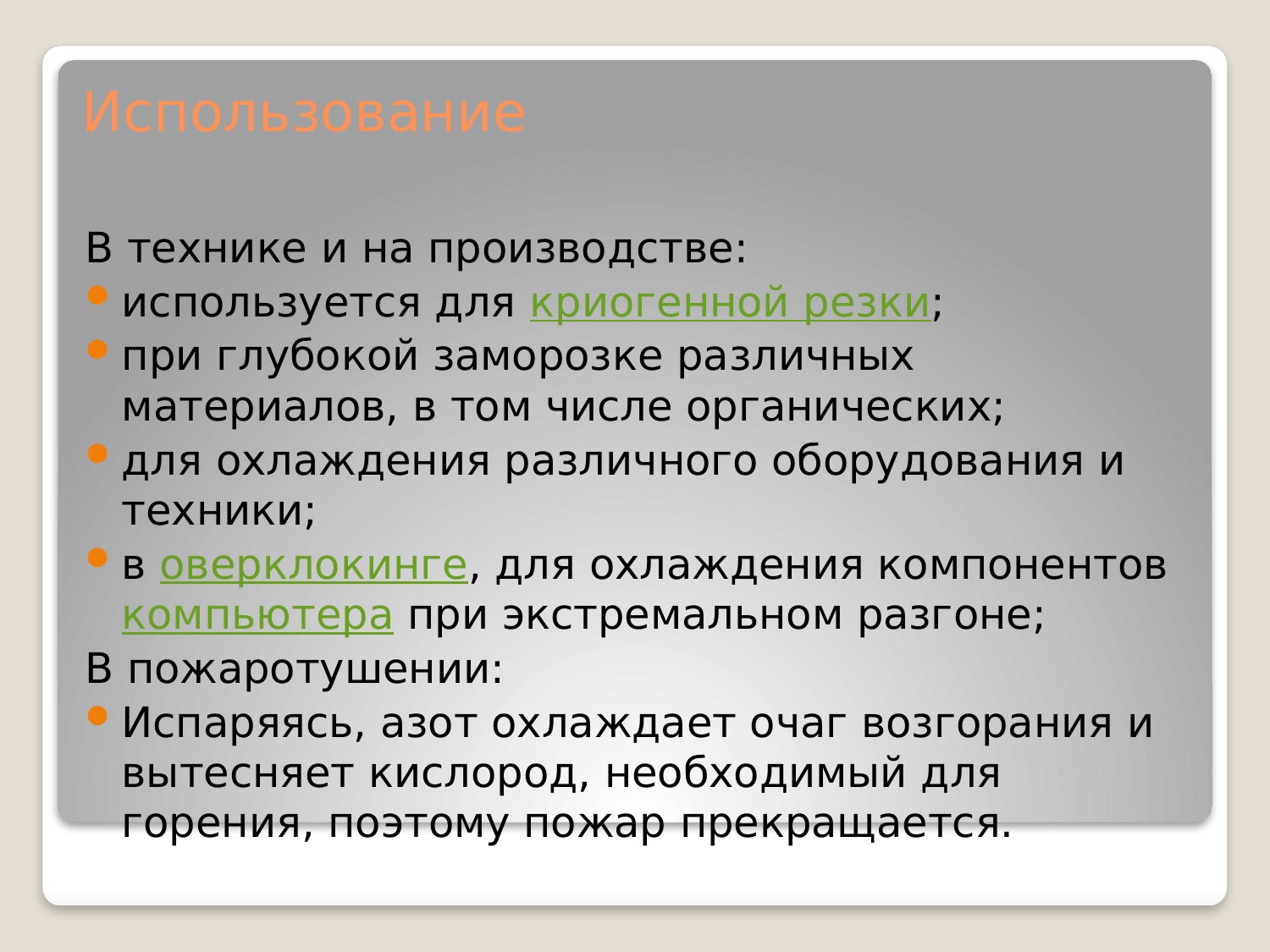

# Использование
В технике и на производстве:
используется для криогенной резки;
при глубокой заморозке различных материалов, в том числе органических;
для охлаждения различного оборудования и техники;
в оверклокинге, для охлаждения компонентов компьютера при экстремальном разгоне;
В пожаротушении:
Испаряясь, азот охлаждает очаг возгорания и вытесняет кислород, необходимый для горения, поэтому пожар прекращается.